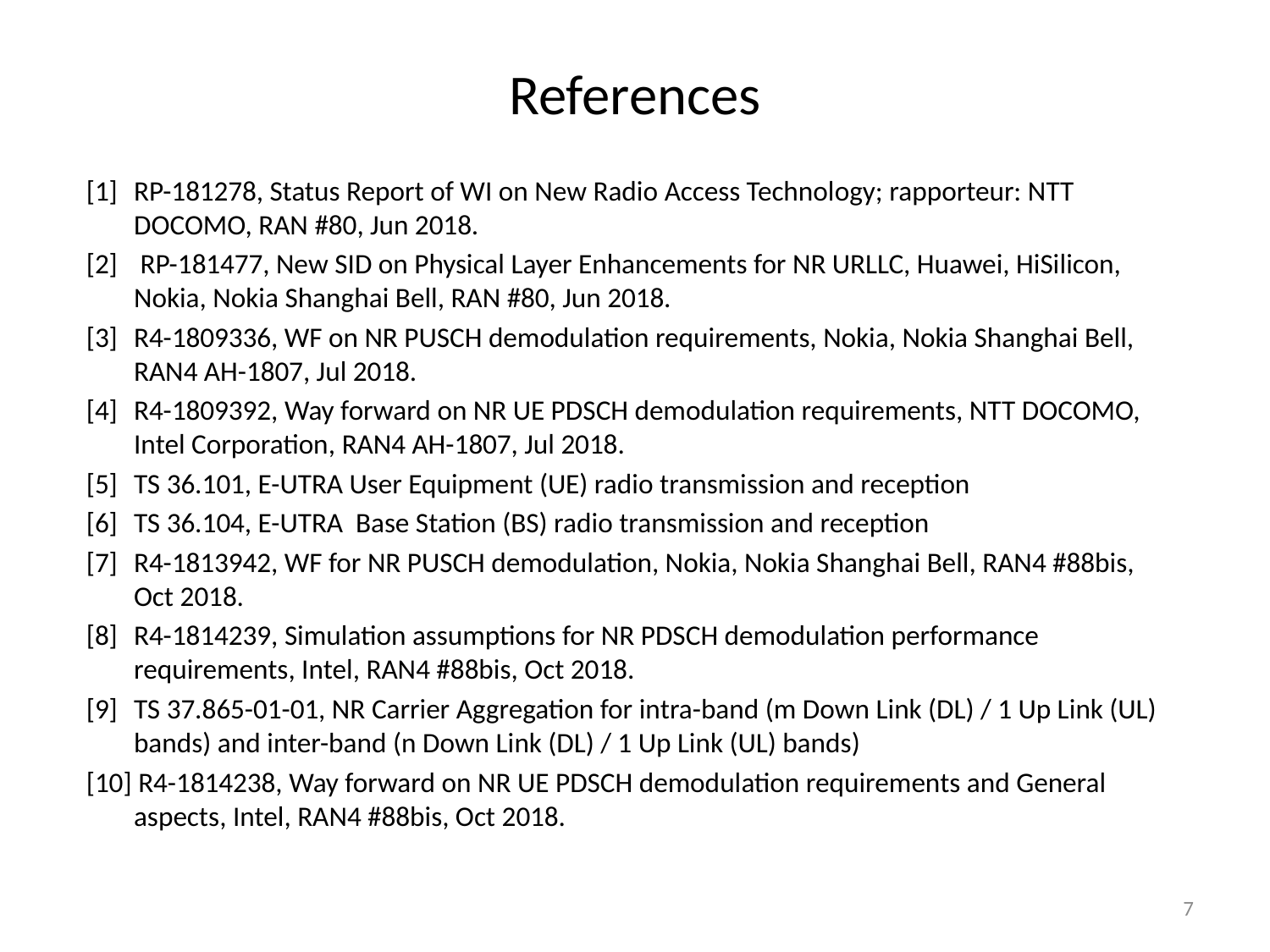

# References
[1]	RP-181278, Status Report of WI on New Radio Access Technology; rapporteur: NTT DOCOMO, RAN #80, Jun 2018.
[2]	 RP-181477, New SID on Physical Layer Enhancements for NR URLLC, Huawei, HiSilicon, Nokia, Nokia Shanghai Bell, RAN #80, Jun 2018.
[3]	R4-1809336, WF on NR PUSCH demodulation requirements, Nokia, Nokia Shanghai Bell, RAN4 AH-1807, Jul 2018.
[4]	R4-1809392, Way forward on NR UE PDSCH demodulation requirements, NTT DOCOMO, Intel Corporation, RAN4 AH-1807, Jul 2018.
[5]	TS 36.101, E-UTRA User Equipment (UE) radio transmission and reception
[6]	TS 36.104, E-UTRA  Base Station (BS) radio transmission and reception
[7]	R4-1813942, WF for NR PUSCH demodulation, Nokia, Nokia Shanghai Bell, RAN4 #88bis, Oct 2018.
[8]	R4-1814239, Simulation assumptions for NR PDSCH demodulation performance requirements, Intel, RAN4 #88bis, Oct 2018.
[9]	TS 37.865-01-01, NR Carrier Aggregation for intra-band (m Down Link (DL) / 1 Up Link (UL) bands) and inter-band (n Down Link (DL) / 1 Up Link (UL) bands)
[10] R4-1814238, Way forward on NR UE PDSCH demodulation requirements and General aspects, Intel, RAN4 #88bis, Oct 2018.

7